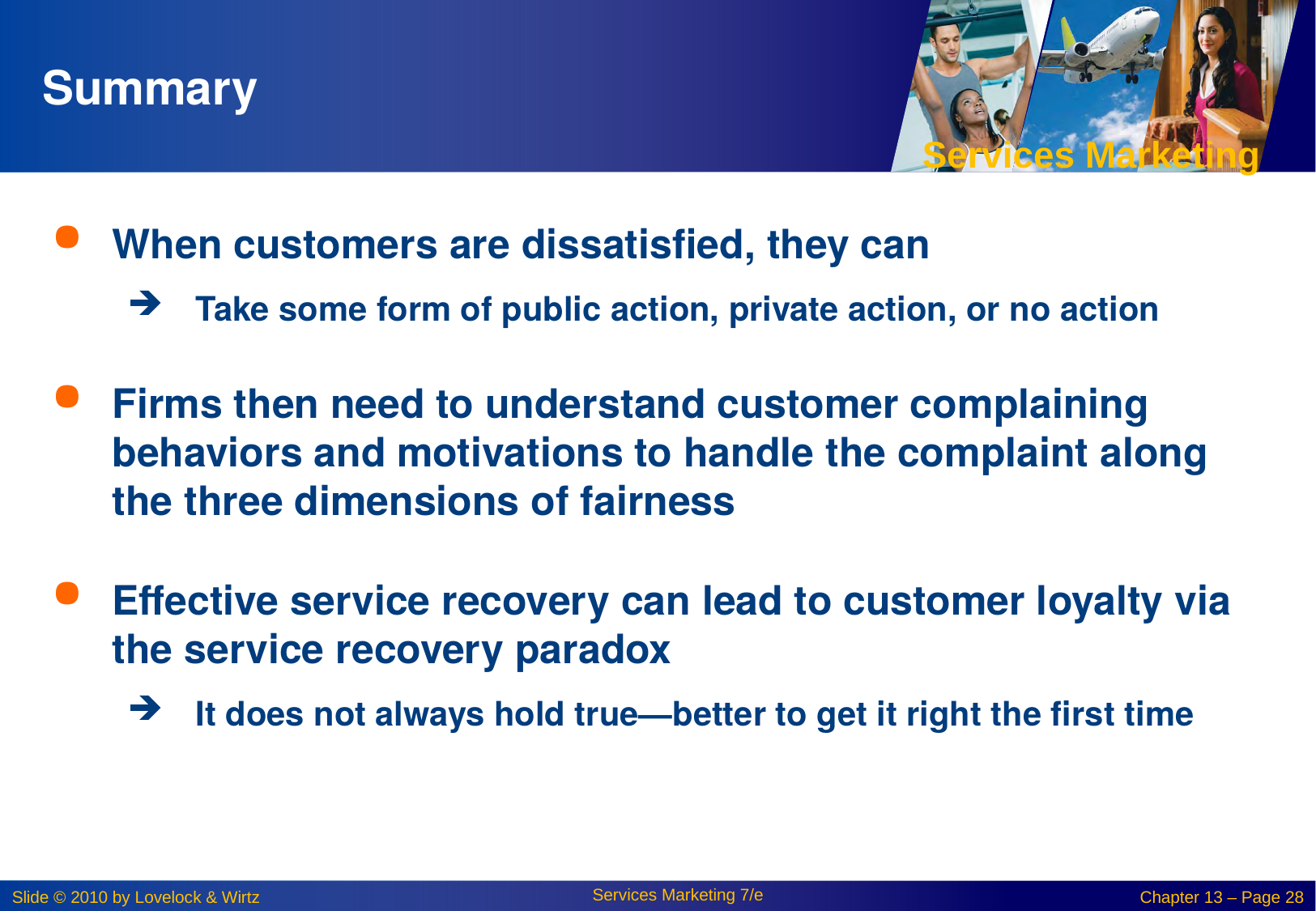

# Summary
When customers are dissatisfied, they can
Take some form of public action, private action, or no action
Firms then need to understand customer complaining behaviors and motivations to handle the complaint along the three dimensions of fairness
Effective service recovery can lead to customer loyalty via the service recovery paradox
It does not always hold true—better to get it right the first time